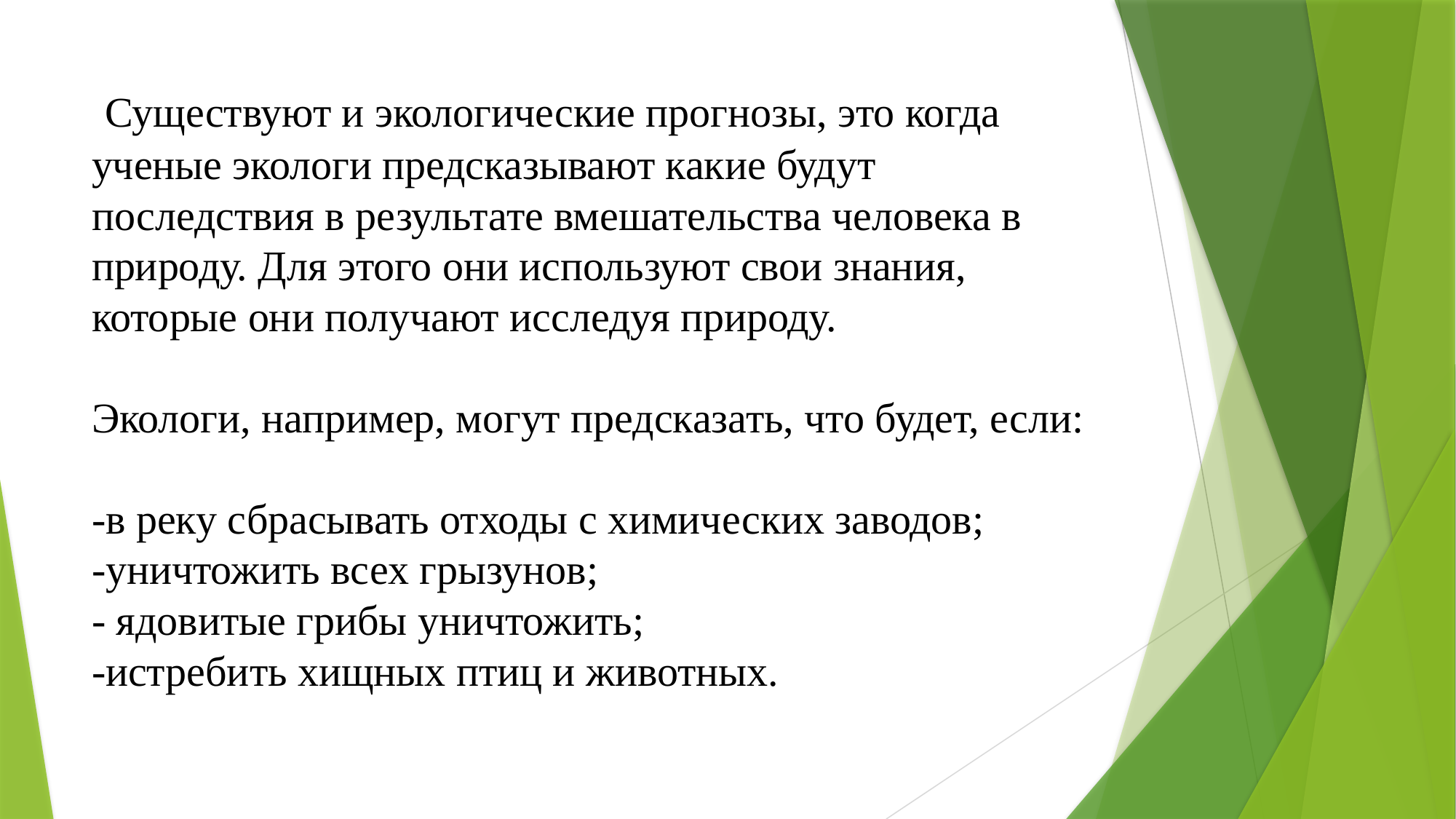

# Существуют и экологические прогнозы, это когда ученые экологи предсказывают какие будут последствия в результате вмешательства человека в природу. Для этого они используют свои знания, которые они получают исследуя природу. Экологи, например, могут предсказать, что будет, если: -в реку сбрасывать отходы с химических заводов; -уничтожить всех грызунов; - ядовитые грибы уничтожить; -истребить хищных птиц и животных.